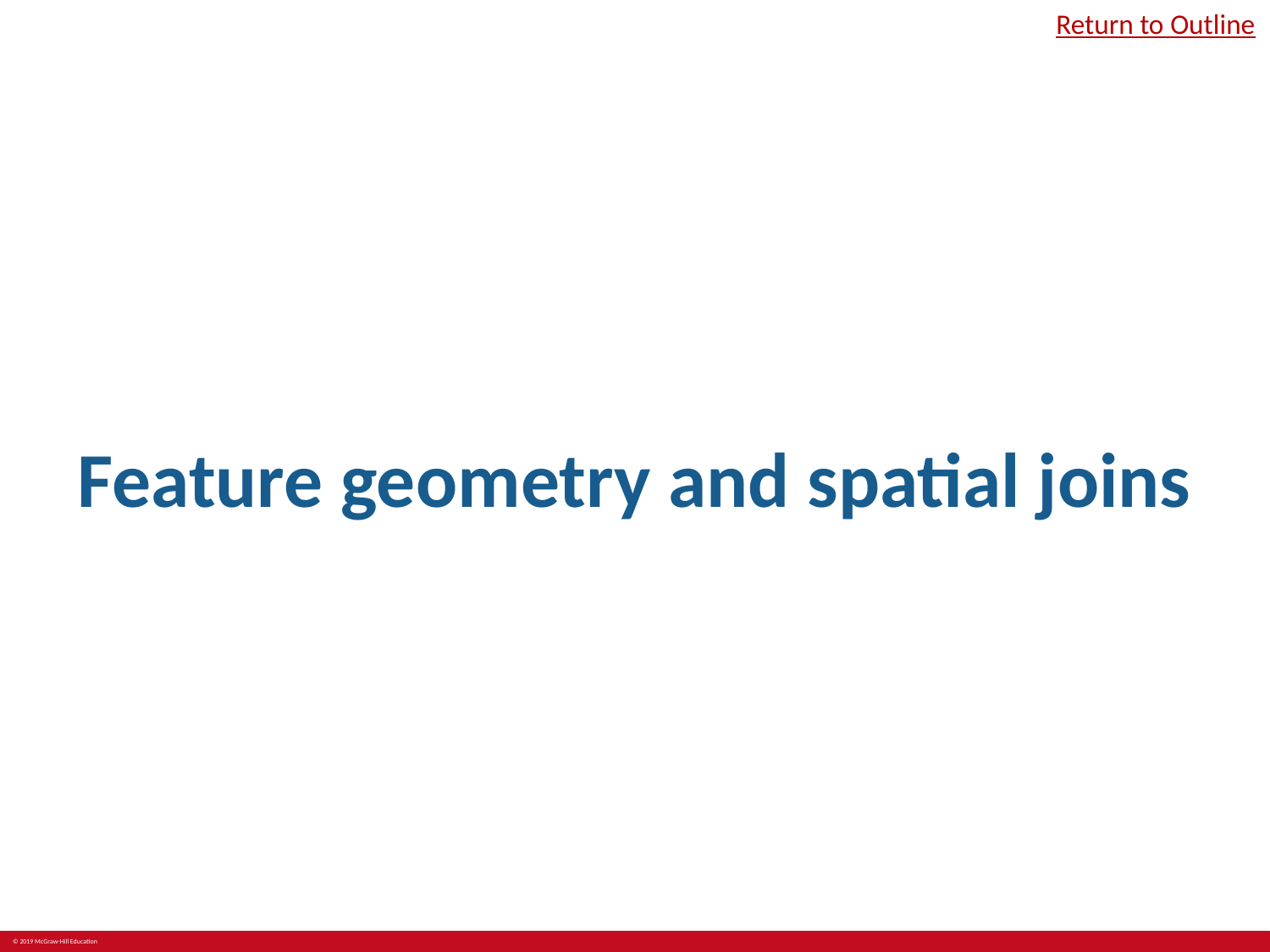

Return to Outline
# Feature geometry and spatial joins